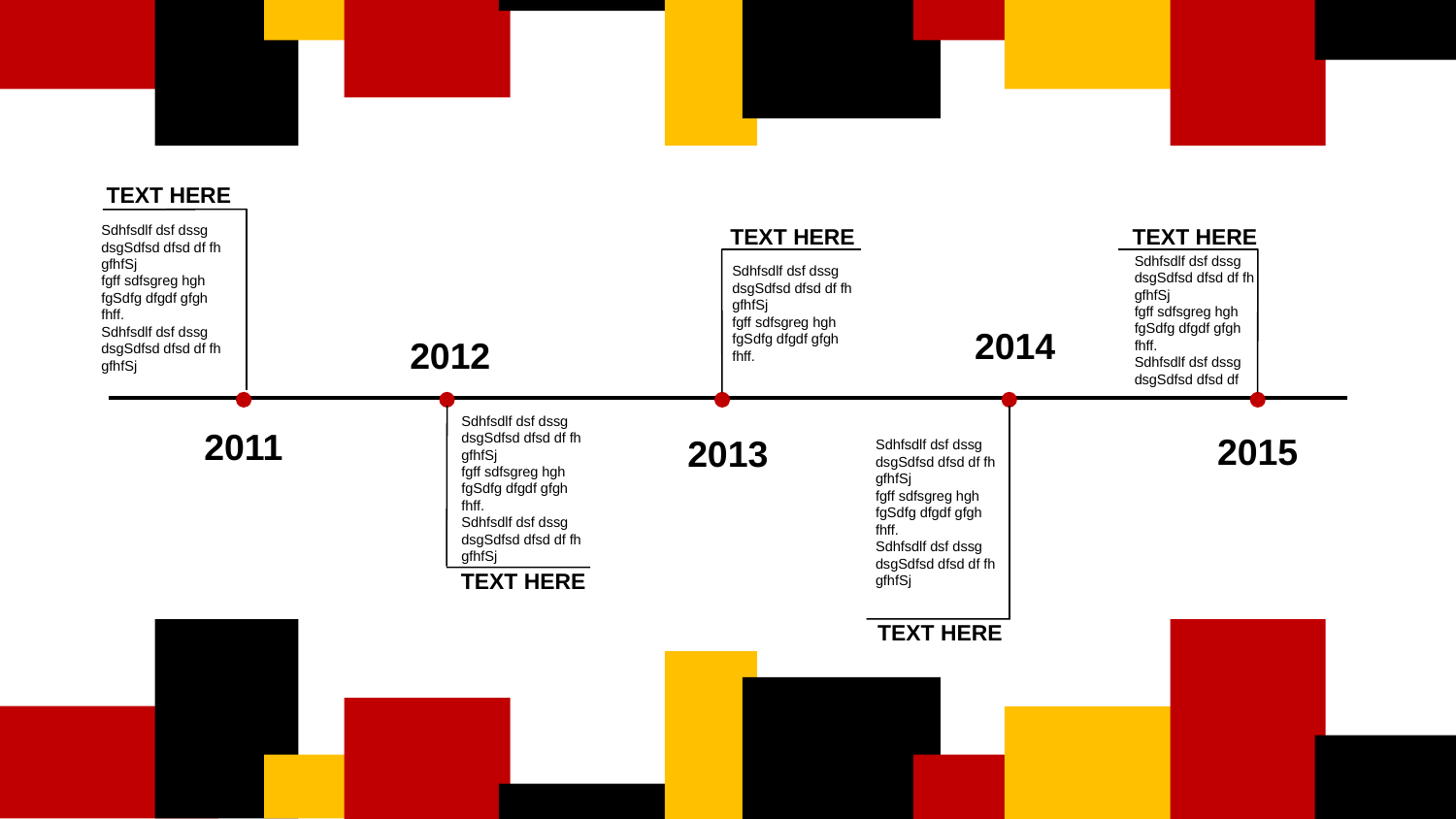

TEXT HERE
Sdhfsdlf dsf dssg dsgSdfsd dfsd df fh  gfhfSj
fgff sdfsgreg hgh fgSdfg dfgdf gfgh fhff.
Sdhfsdlf dsf dssg dsgSdfsd dfsd df fh  gfhfSj
TEXT HERE
TEXT HERE
Sdhfsdlf dsf dssg dsgSdfsd dfsd df fh  gfhfSj
fgff sdfsgreg hgh fgSdfg dfgdf gfgh fhff.
Sdhfsdlf dsf dssg dsgSdfsd dfsd df
Sdhfsdlf dsf dssg dsgSdfsd dfsd df fh  gfhfSj
fgff sdfsgreg hgh fgSdfg dfgdf gfgh fhff.
2014
2012

Sdhfsdlf dsf dssg dsgSdfsd dfsd df fh  gfhfSj
fgff sdfsgreg hgh fgSdfg dfgdf gfgh fhff.
Sdhfsdlf dsf dssg dsgSdfsd dfsd df fh  gfhfSj
2011
2015
2013
Sdhfsdlf dsf dssg dsgSdfsd dfsd df fh  gfhfSj
fgff sdfsgreg hgh fgSdfg dfgdf gfgh fhff.
Sdhfsdlf dsf dssg dsgSdfsd dfsd df fh  gfhfSj
TEXT HERE
TEXT HERE